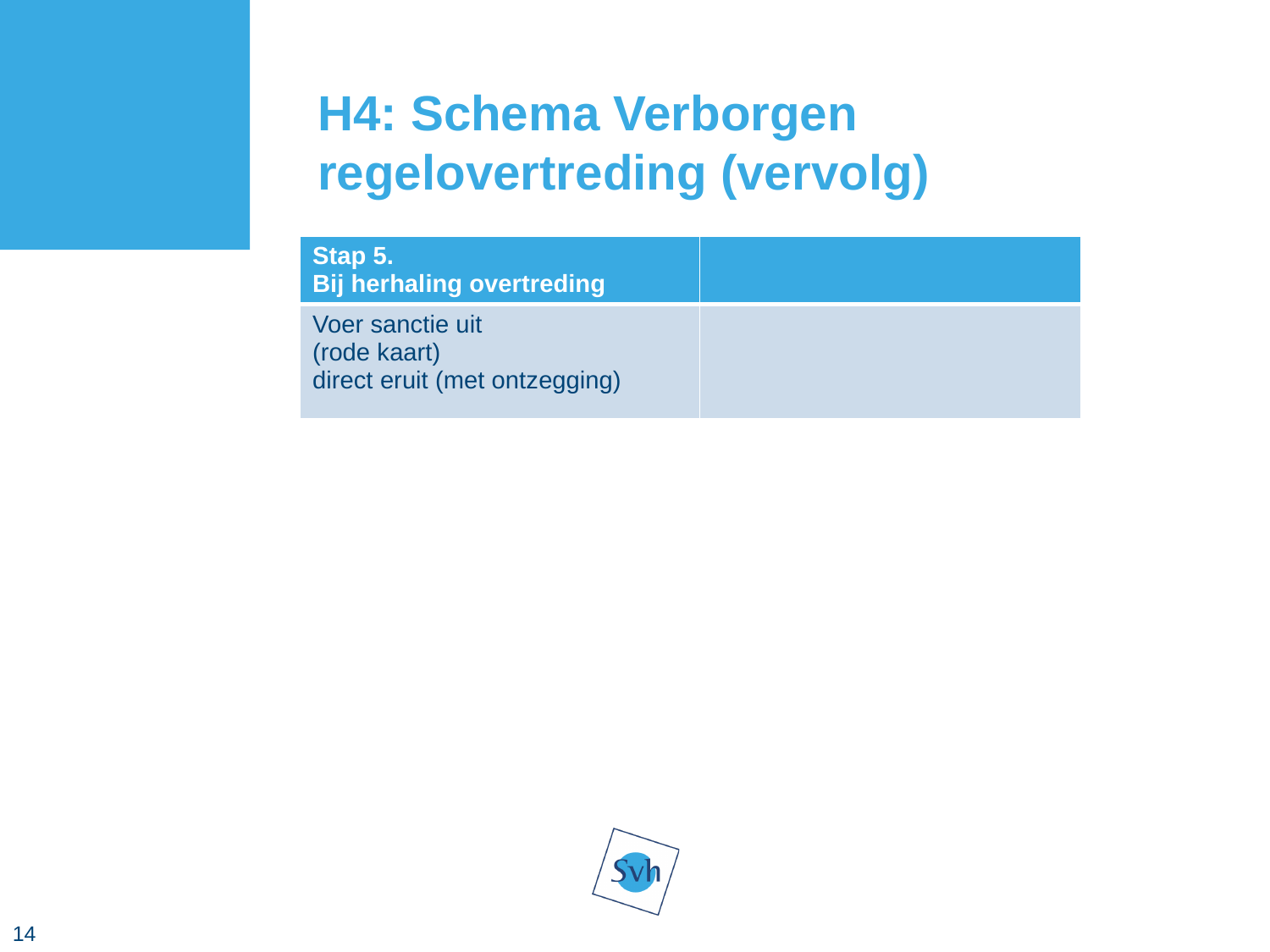

# H4: Schema Verborgen regelovertreding (vervolg)
| Stap 5. Bij herhaling overtreding |  |
| --- | --- |
| Voer sanctie uit (rode kaart) direct eruit (met ontzegging) |  |